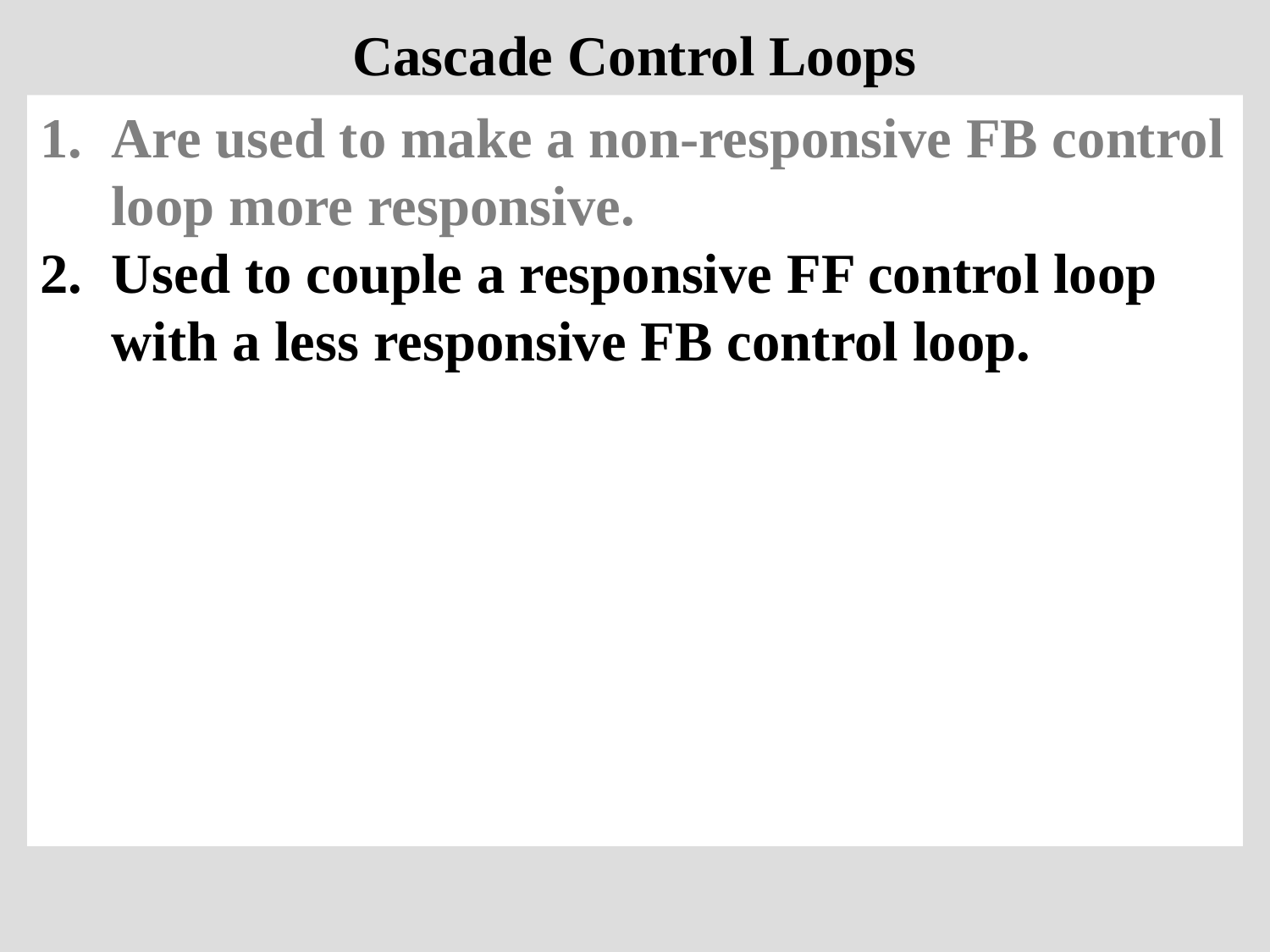

# Cascade Control Loops
Are used to make a non-responsive FB control loop more responsive.
Used to couple a responsive FF control loop with a less responsive FB control loop.